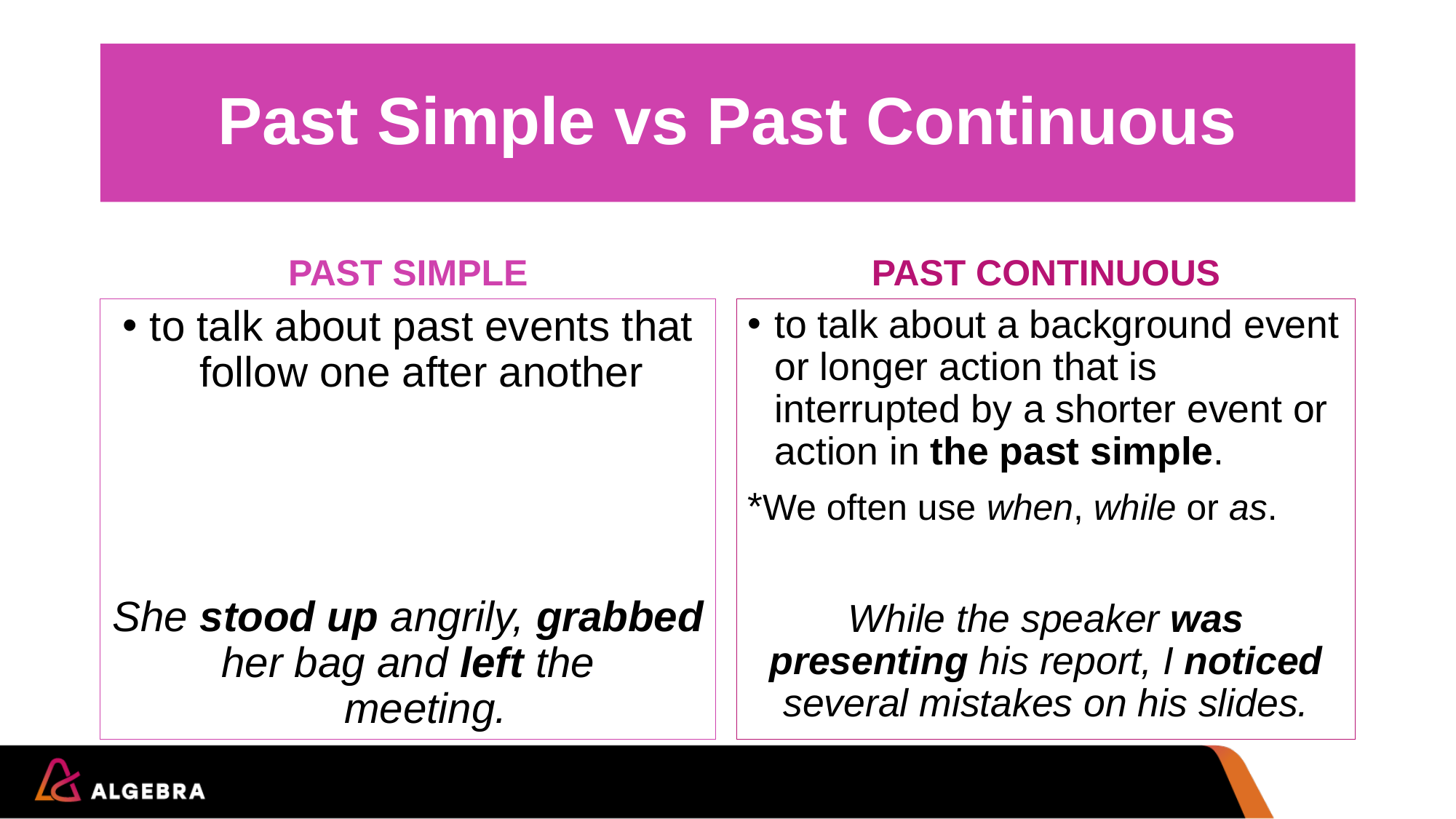

# Past Simple vs Past Continuous
PAST SIMPLE
PAST CONTINUOUS
to talk about past events that follow one after another

She stood up angrily, grabbed her bag and left the
   meeting.
to talk about a background event or longer action that is interrupted by a shorter event or action in the past simple.
*We often use when, while or as.

While the speaker was presenting his report, I noticed several mistakes on his slides.